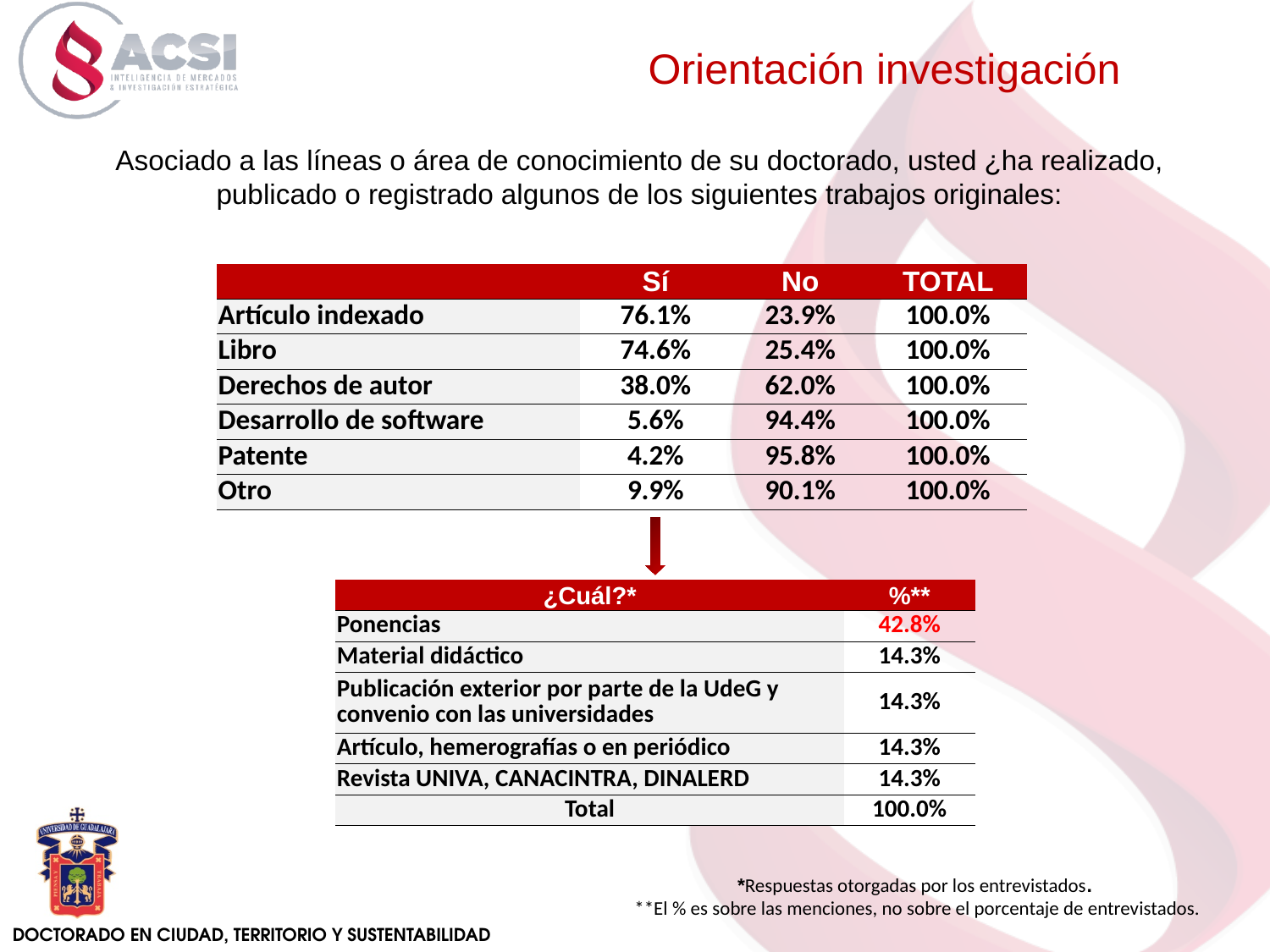

Orientación investigación
Asociado a las líneas o área de conocimiento de su doctorado, usted ¿ha realizado, publicado o registrado algunos de los siguientes trabajos originales:
|  | Sí | No | TOTAL |
| --- | --- | --- | --- |
| Artículo indexado | 76.1% | 23.9% | 100.0% |
| Libro | 74.6% | 25.4% | 100.0% |
| Derechos de autor | 38.0% | 62.0% | 100.0% |
| Desarrollo de software | 5.6% | 94.4% | 100.0% |
| Patente | 4.2% | 95.8% | 100.0% |
| Otro | 9.9% | 90.1% | 100.0% |

| ¿Cuál?\* | %\*\* |
| --- | --- |
| Ponencias | 42.8% |
| Material didáctico | 14.3% |
| Publicación exterior por parte de la UdeG y convenio con las universidades | 14.3% |
| Artículo, hemerografías o en periódico | 14.3% |
| Revista UNIVA, CANACINTRA, DINALERD | 14.3% |
| Total | 100.0% |
*Respuestas otorgadas por los entrevistados.
**El % es sobre las menciones, no sobre el porcentaje de entrevistados.